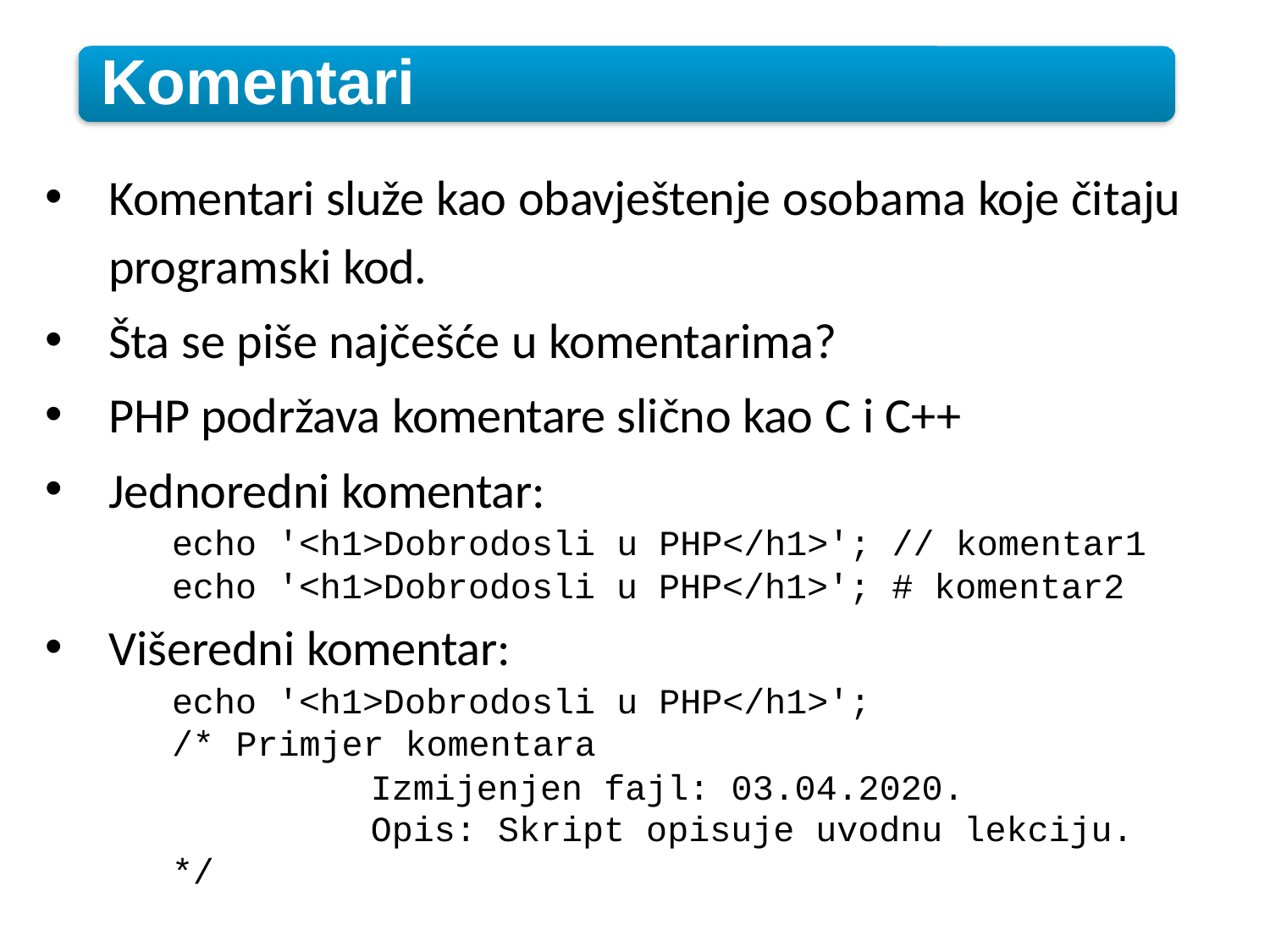

Komentari
Komentari služe kao obavještenje osobama koje čitaju programski kod.
Šta se piše najčešće u komentarima?
PHP podržava komentare slično kao C i C++
Jednoredni komentar:
	echo '<h1>Dobrodosli u PHP</h1>'; // komentar1
	echo '<h1>Dobrodosli u PHP</h1>'; # komentar2
Višeredni komentar:
	echo '<h1>Dobrodosli u PHP</h1>';
	/* Primjer komentara
		Izmijenjen fajl: 03.04.2020.
		Opis: Skript opisuje uvodnu lekciju.
	*/